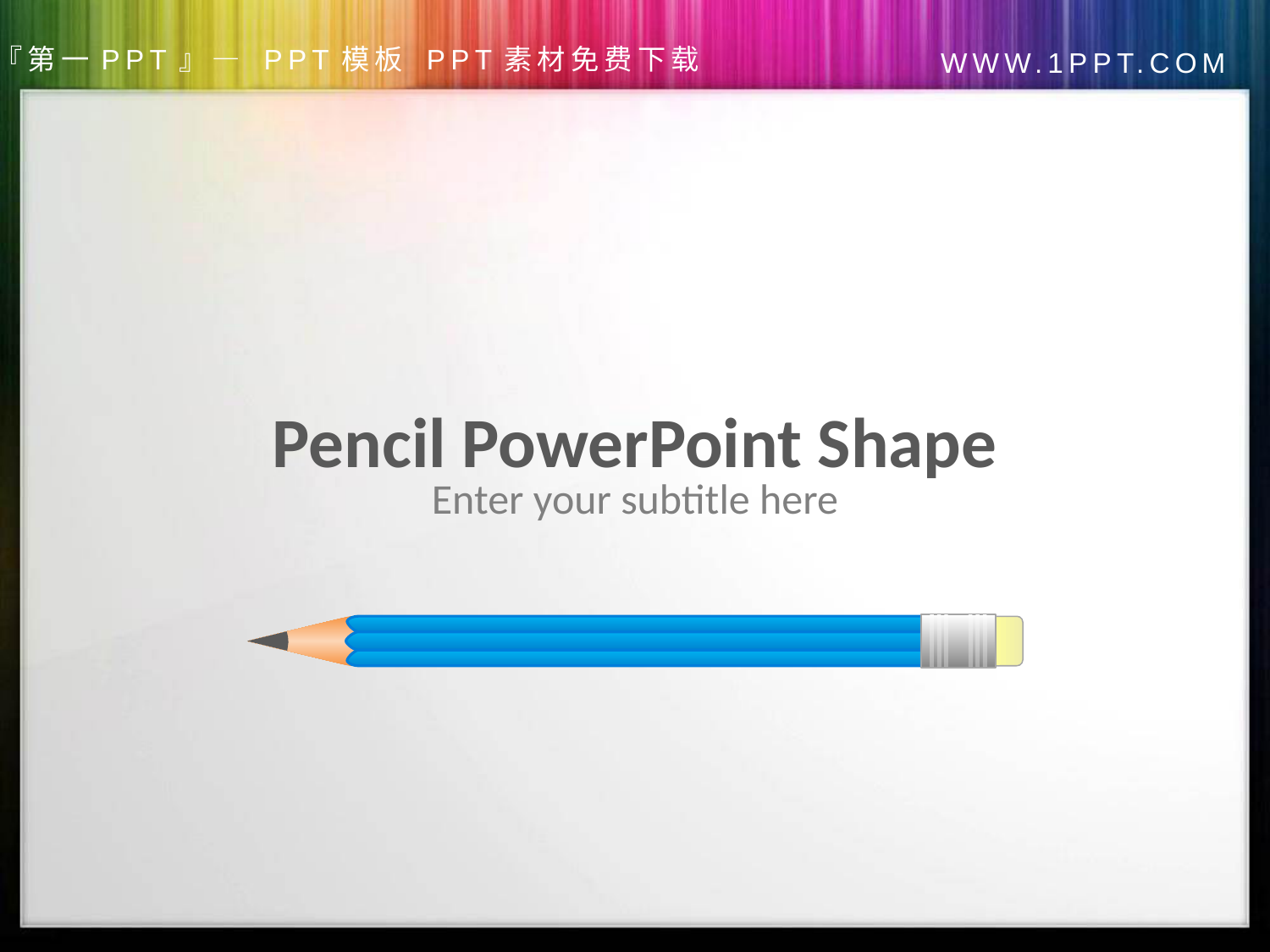

Pencil PowerPoint Shape
Enter your subtitle here